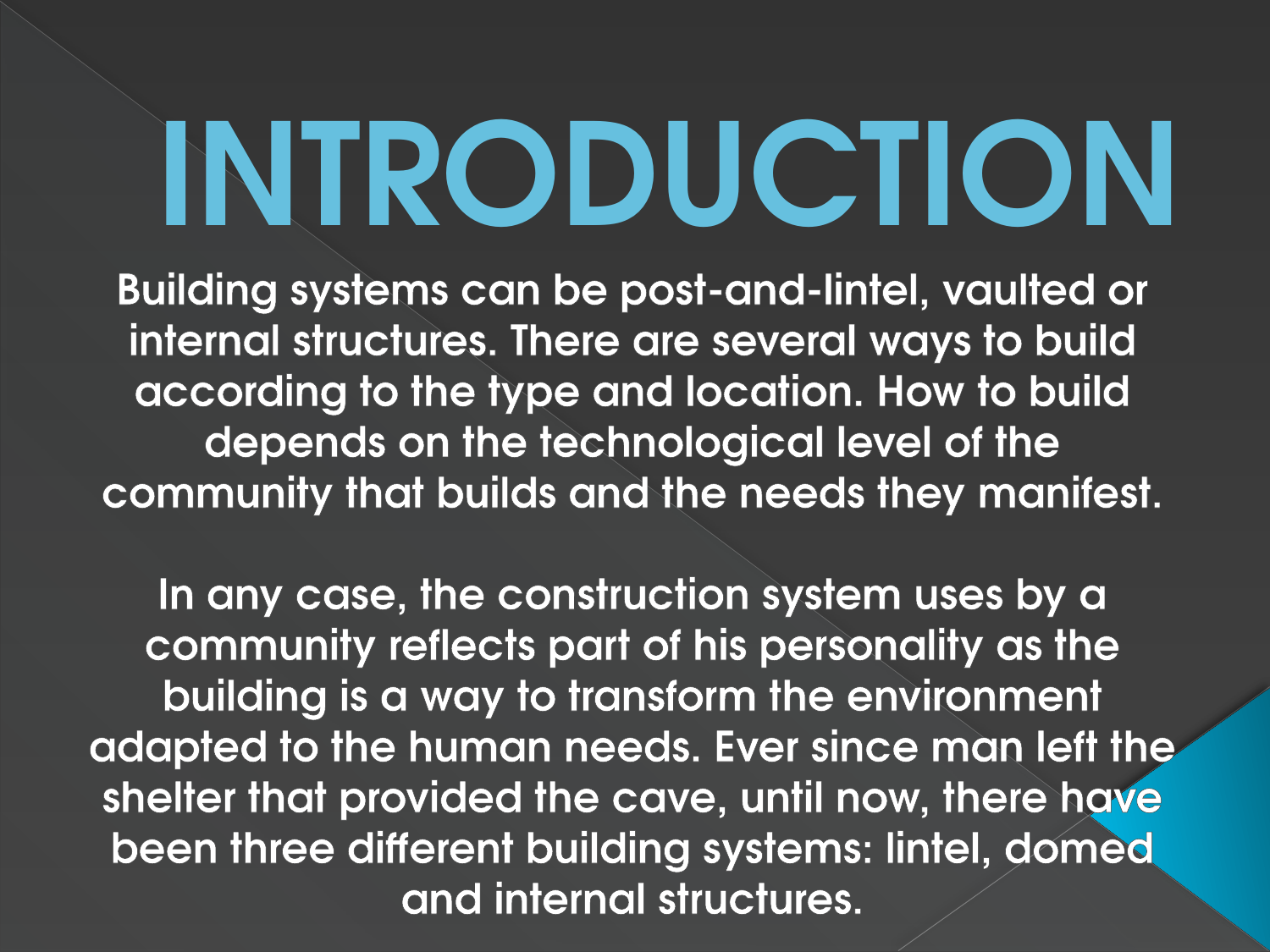

# INTRODUCTION
Building systems can be post-and-lintel, vaulted or internal structures. There are several ways to build according to the type and location. How to build depends on the technological level of the community that builds and the needs they manifest.

In any case, the construction system uses by a community reflects part of his personality as the building is a way to transform the environment adapted to the human needs. Ever since man left the shelter that provided the cave, until now, there have been three different building systems: lintel, domed and internal structures.